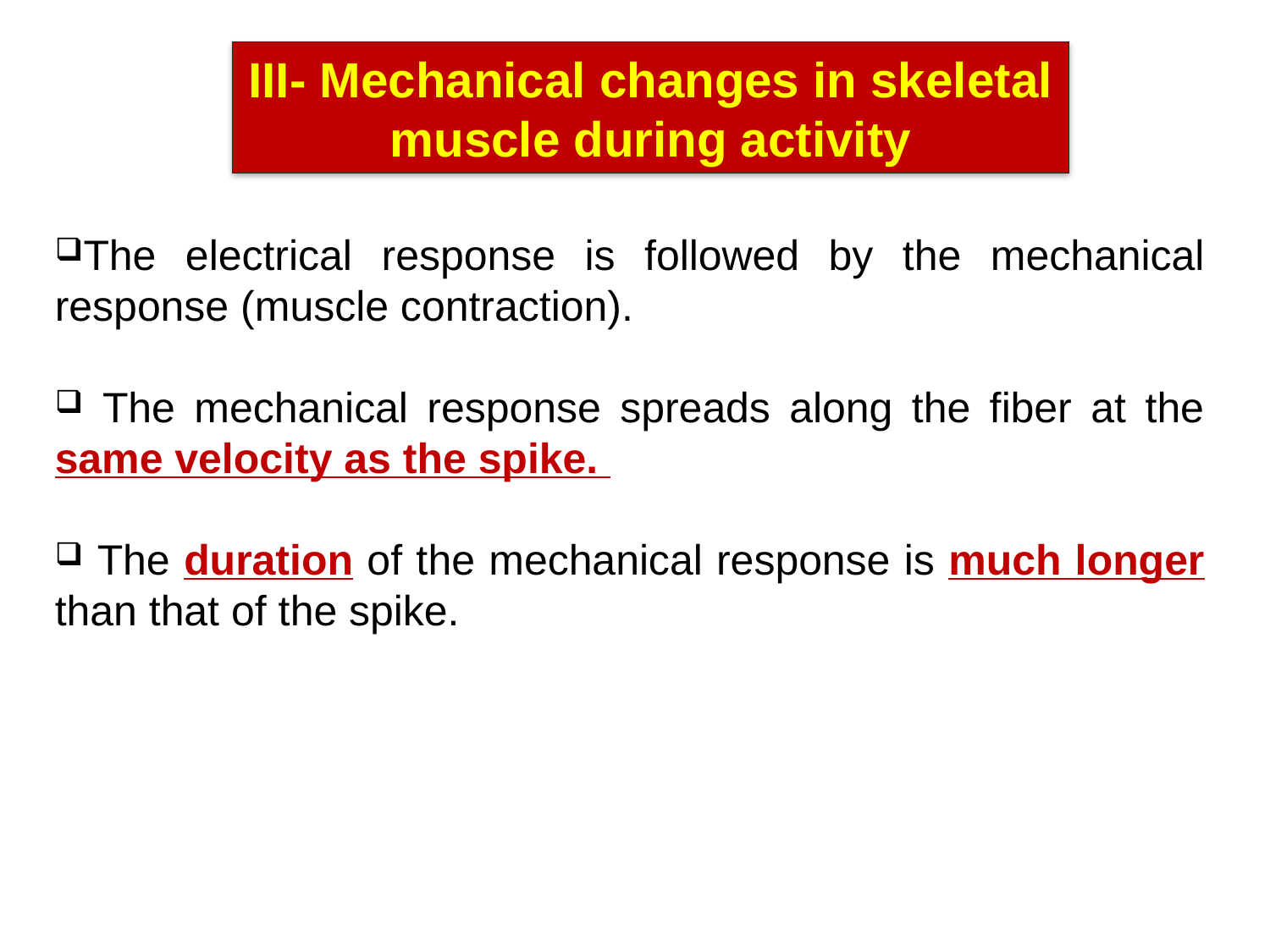

III- Mechanical changes in skeletal muscle during activity
The electrical response is followed by the mechanical response (muscle contraction).

 The mechanical response spreads along the fiber at the same velocity as the spike.

 The duration of the mechanical response is much longer than that of the spike.